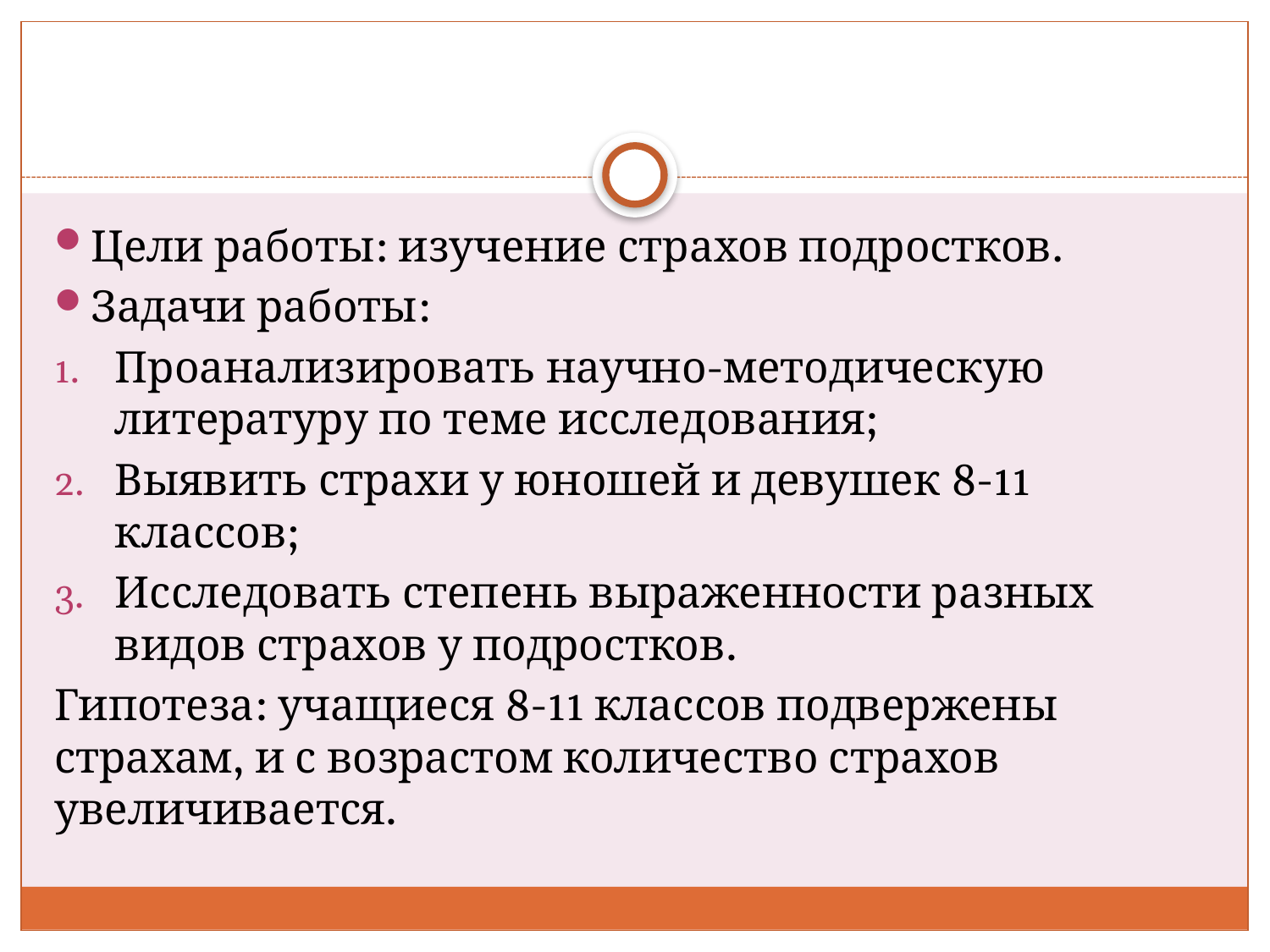

#
Цели работы: изучение страхов подростков.
Задачи работы:
Проанализировать научно-методическую литературу по теме исследования;
Выявить страхи у юношей и девушек 8-11 классов;
Исследовать степень выраженности разных видов страхов у подростков.
Гипотеза: учащиеся 8-11 классов подвержены страхам, и с возрастом количество страхов увеличивается.